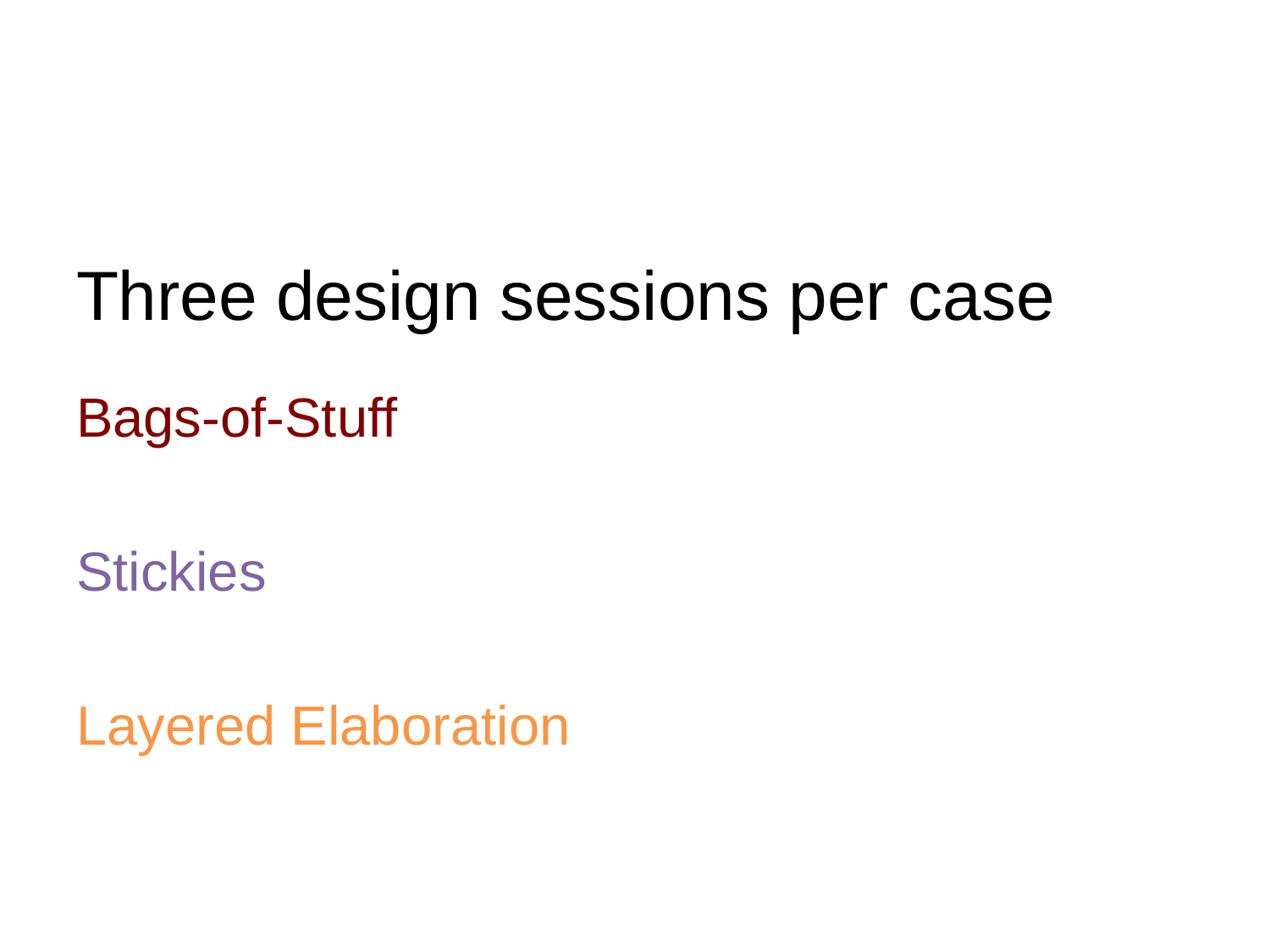

Three design sessions per case
Bags-of-Stuff

Stickies

Layered Elaboration